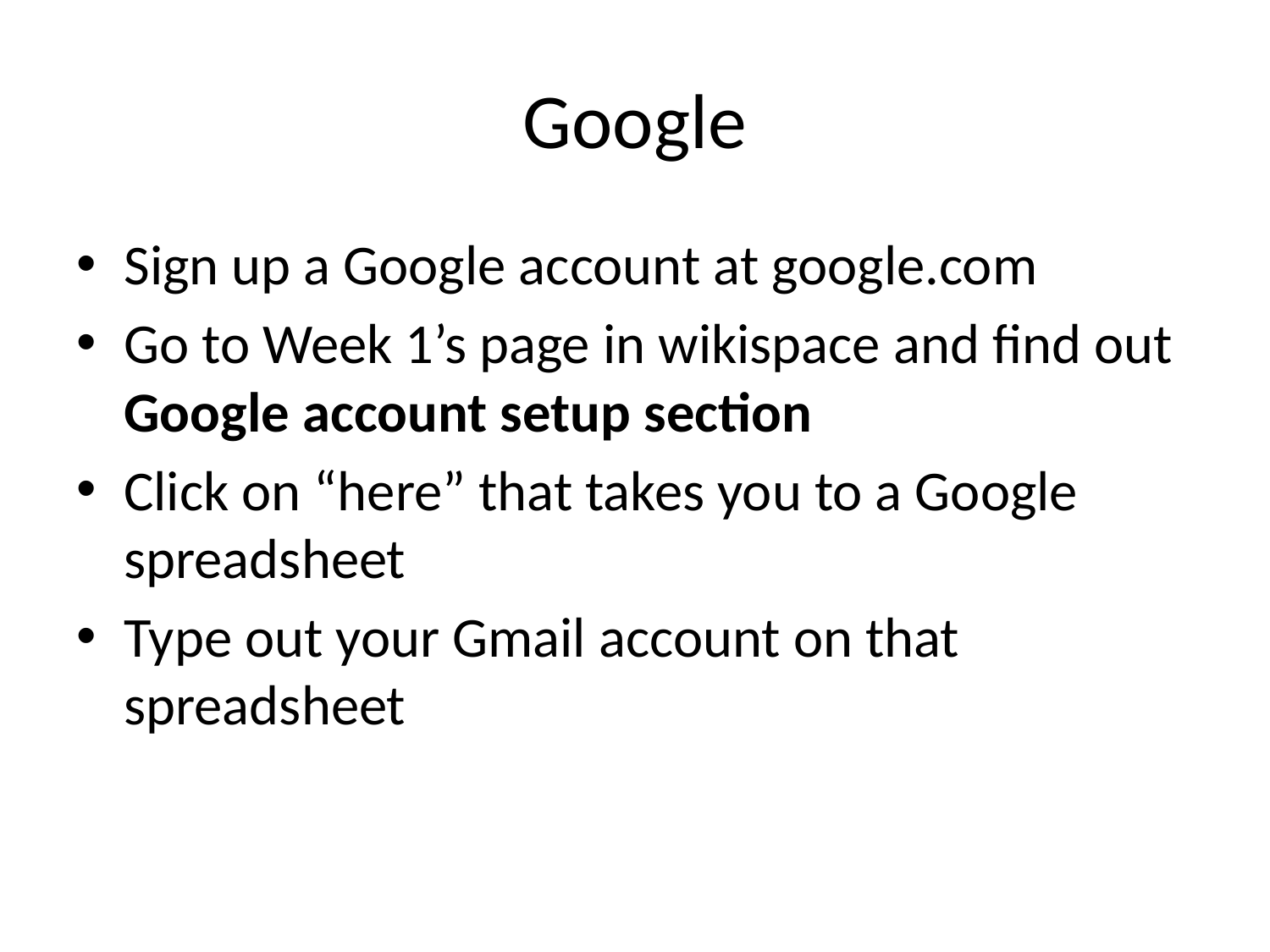

# Google
Sign up a Google account at google.com
Go to Week 1’s page in wikispace and find out Google account setup section
Click on “here” that takes you to a Google spreadsheet
Type out your Gmail account on that spreadsheet